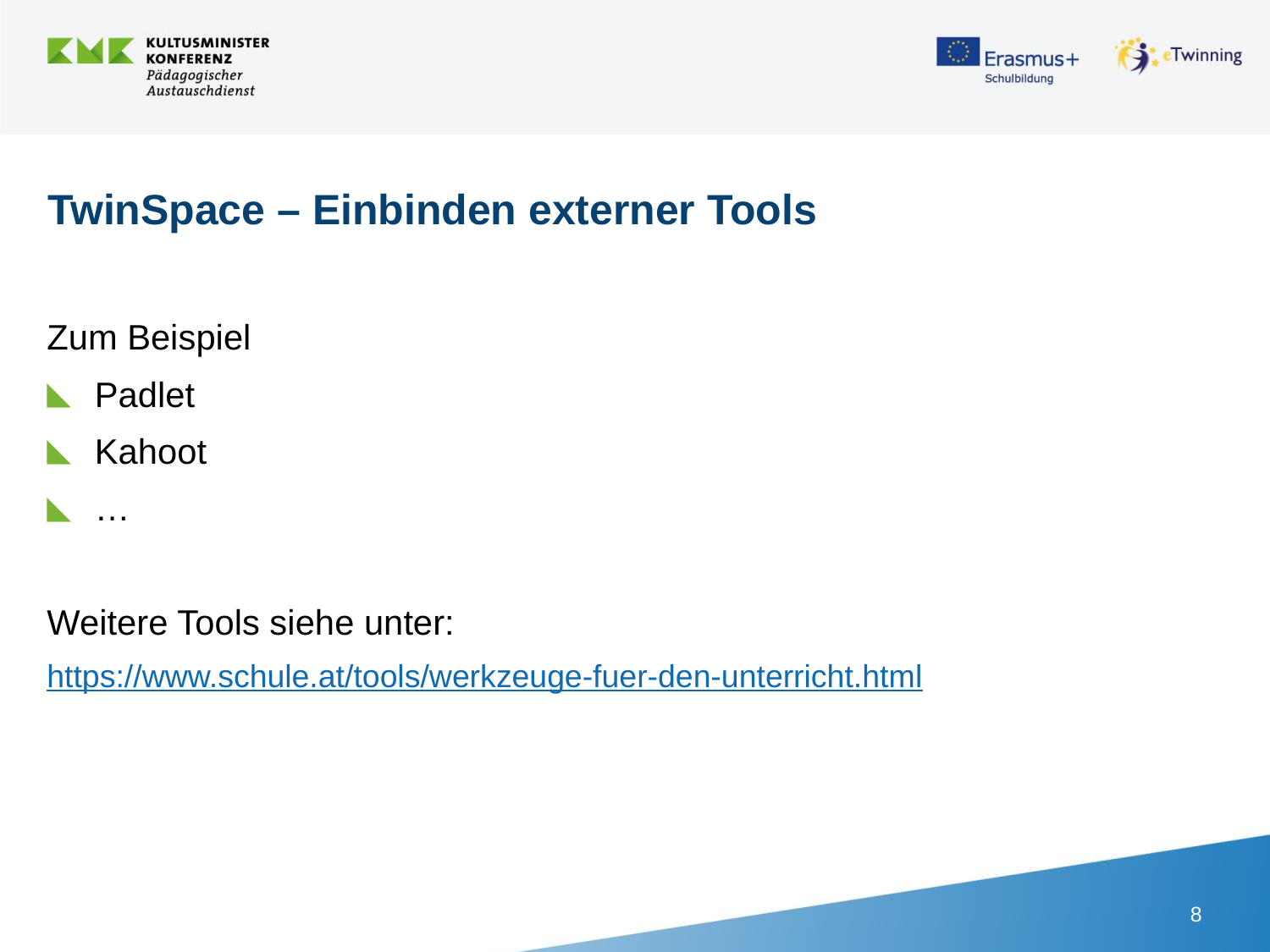

TwinSpace – Einbinden externer Tools

Zum Beispiel
Padlet
Kahoot
…

Weitere Tools siehe unter:
https://www.schule.at/tools/werkzeuge-fuer-den-unterricht.html